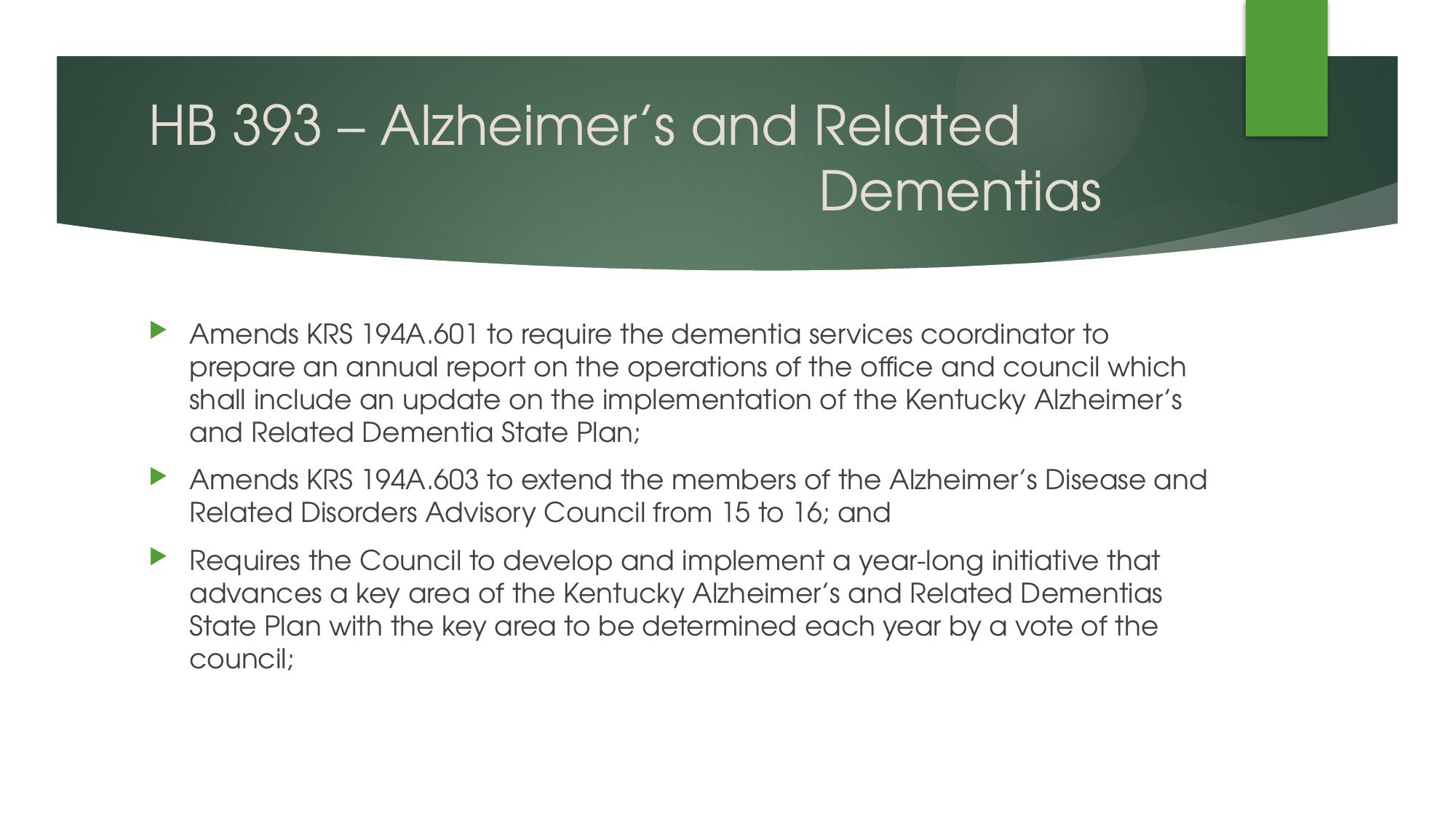

# HB 393 – Alzheimer’s and Related 						 	 Dementias
Amends KRS 194A.601 to require the dementia services coordinator to prepare an annual report on the operations of the office and council which shall include an update on the implementation of the Kentucky Alzheimer’s and Related Dementia State Plan;
Amends KRS 194A.603 to extend the members of the Alzheimer’s Disease and Related Disorders Advisory Council from 15 to 16; and
Requires the Council to develop and implement a year-long initiative that advances a key area of the Kentucky Alzheimer’s and Related Dementias State Plan with the key area to be determined each year by a vote of the council;